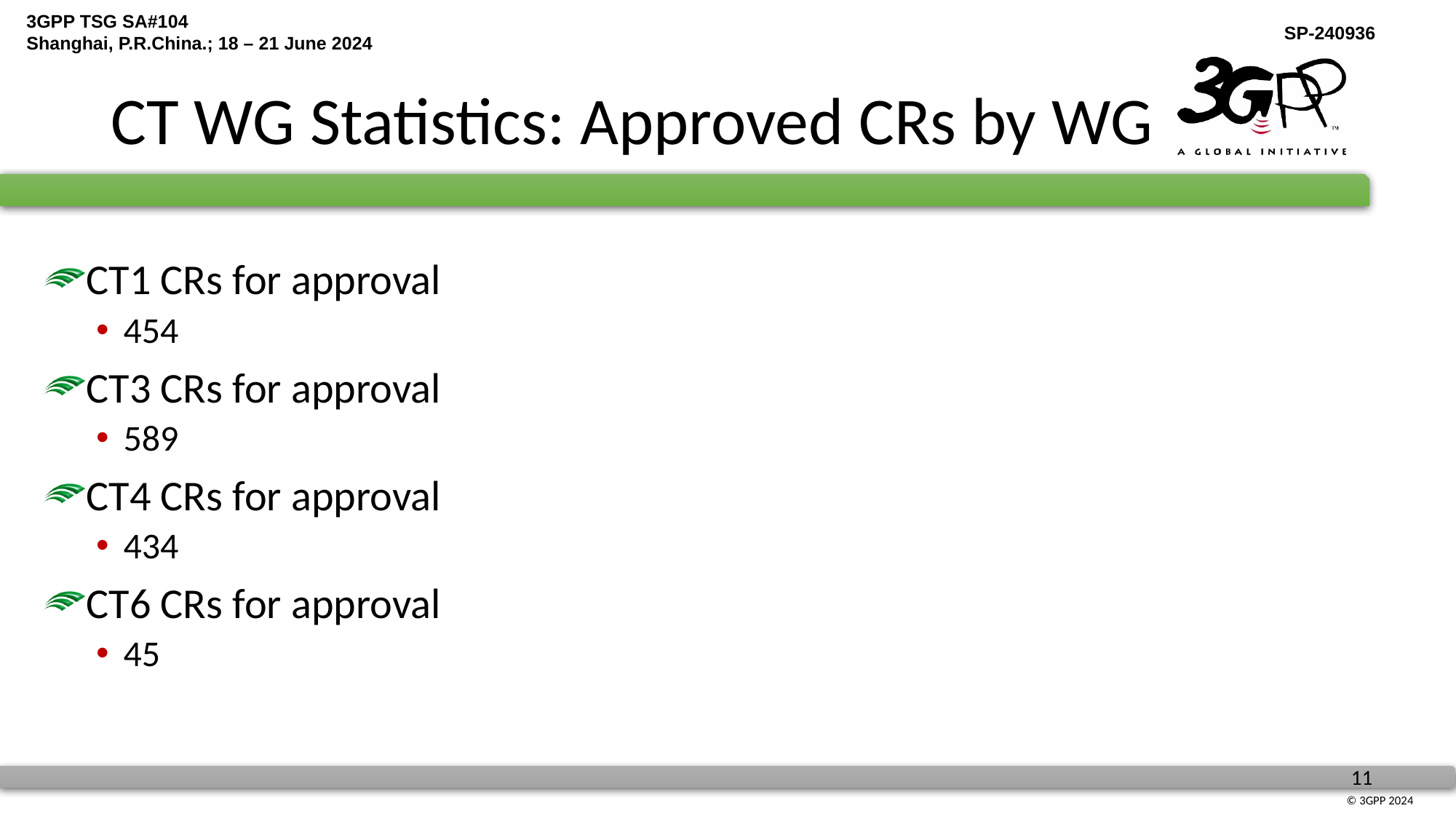

# CT WG Statistics: Approved CRs by WG
CT1 CRs for approval
454
CT3 CRs for approval
589
CT4 CRs for approval
434
CT6 CRs for approval
45